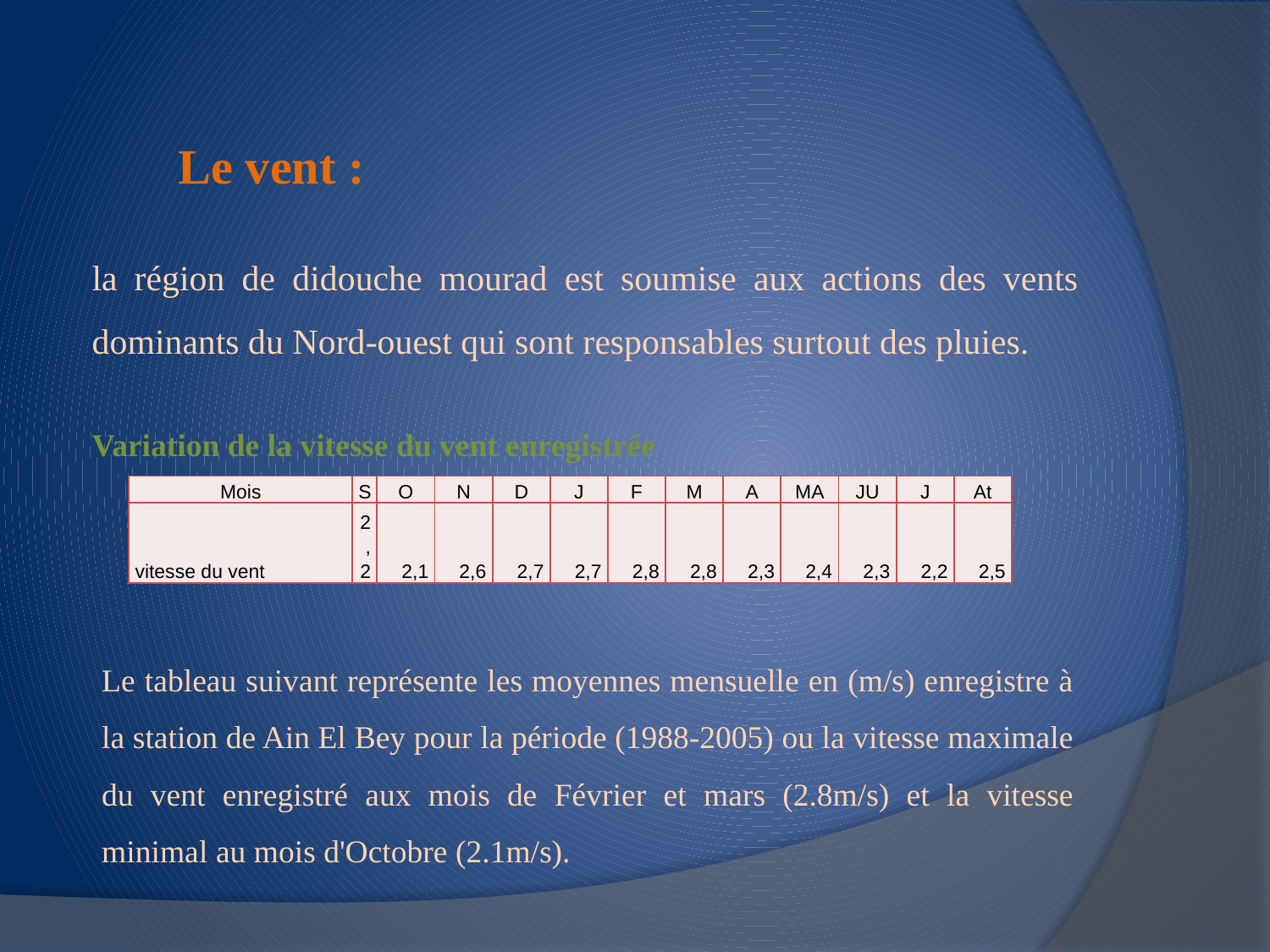

Le vent :
la région de didouche mourad est soumise aux actions des vents dominants du Nord-ouest qui sont responsables surtout des pluies.

Variation de la vitesse du vent enregistrée
| Mois | S | O | N | D | J | F | M | A | MA | JU | J | At |
| --- | --- | --- | --- | --- | --- | --- | --- | --- | --- | --- | --- | --- |
| vitesse du vent | 2,2 | 2,1 | 2,6 | 2,7 | 2,7 | 2,8 | 2,8 | 2,3 | 2,4 | 2,3 | 2,2 | 2,5 |
Le tableau suivant représente les moyennes mensuelle en (m/s) enregistre à la station de Ain El Bey pour la période (1988-2005) ou la vitesse maximale du vent enregistré aux mois de Février et mars (2.8m/s) et la vitesse minimal au mois d'Octobre (2.1m/s).